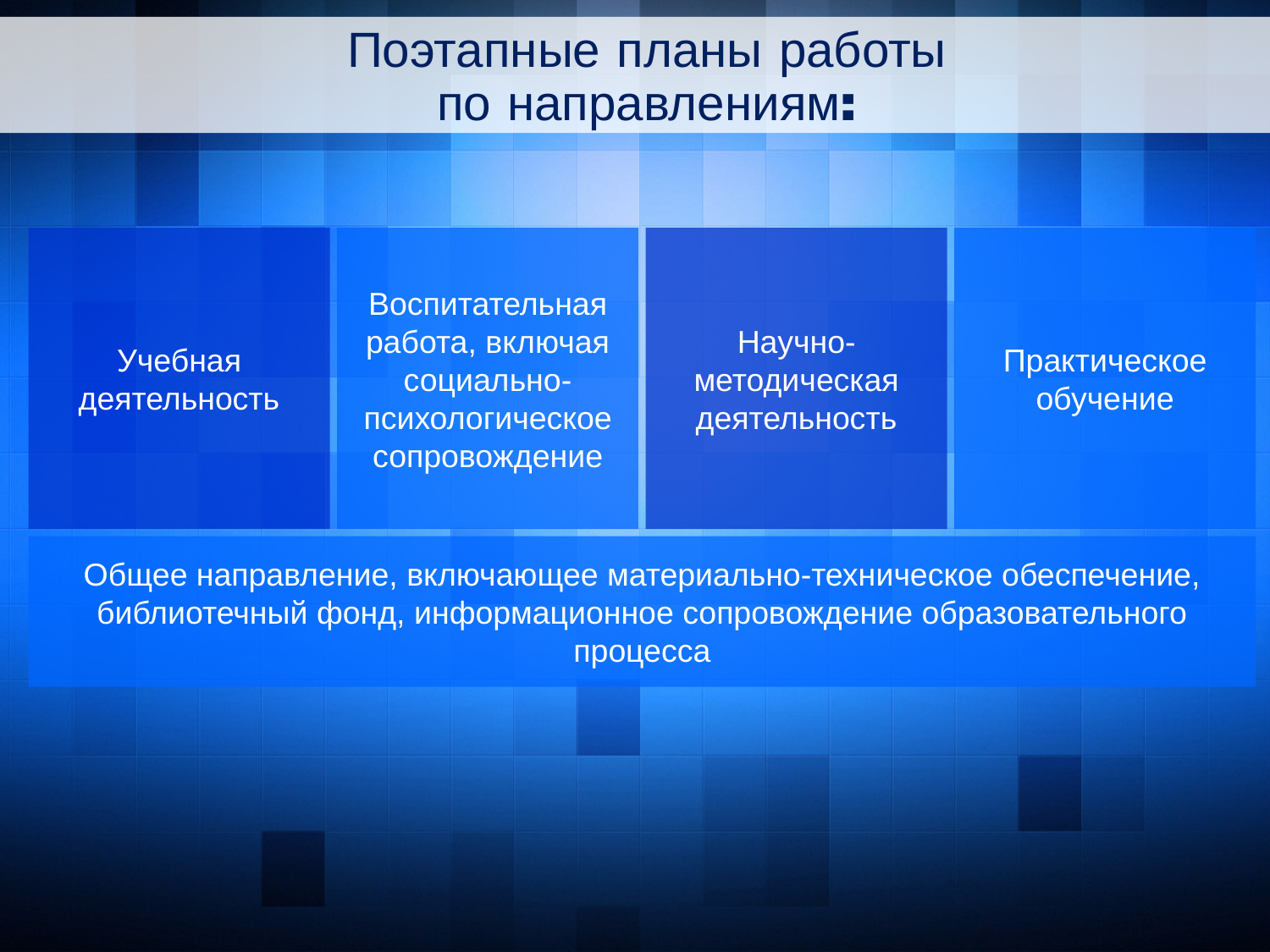

Поэтапные планы работы
по направлениям:
Учебная деятельность
Воспитательная работа, включая социально-психологическое сопровождение
Научно-методическая деятельность
Практическое обучение
Общее направление, включающее материально-техническое обеспечение, библиотечный фонд, информационное сопровождение образовательного процесса